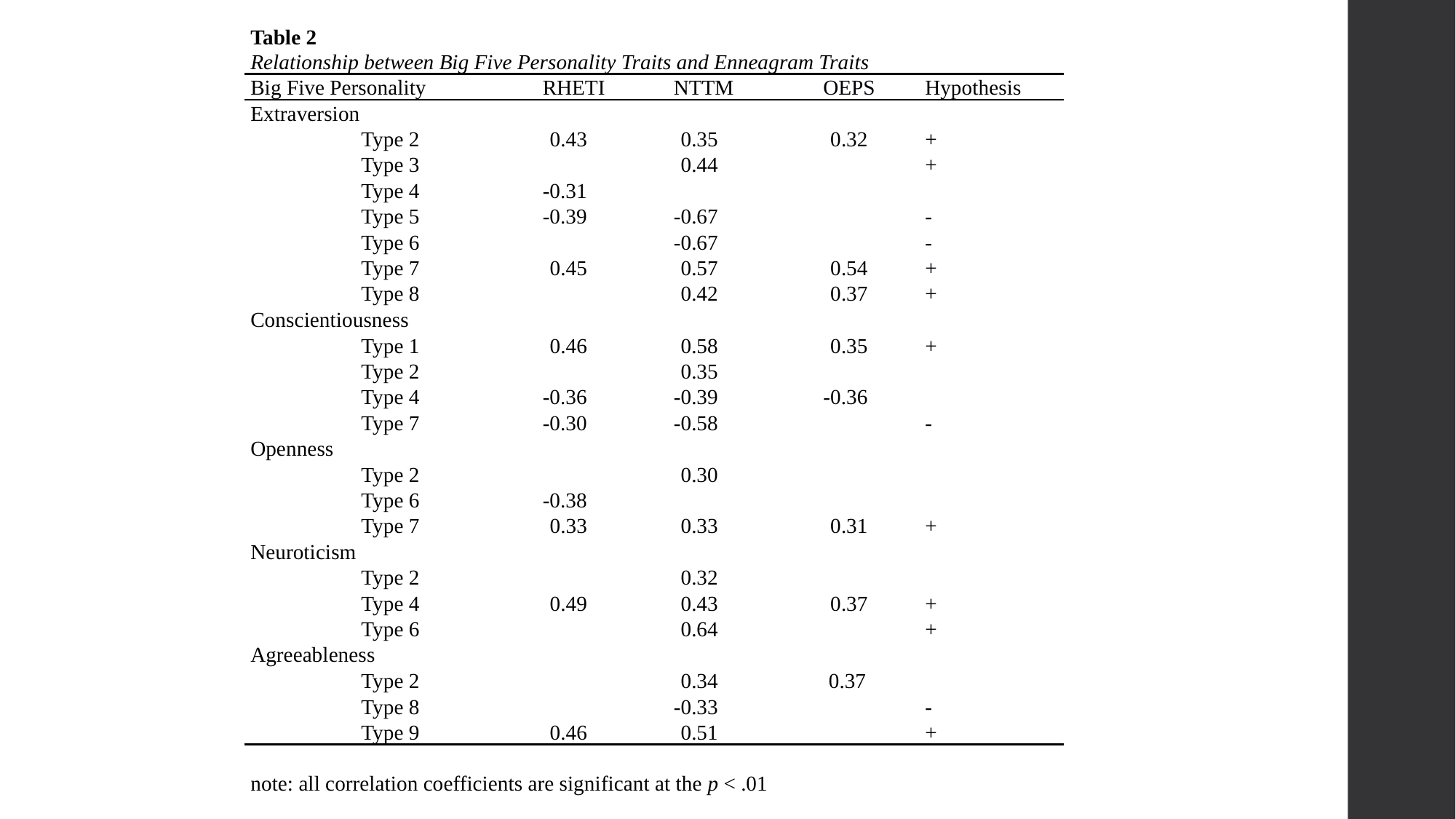

| Table 2 Relationship between Big Five Personality Traits and Enneagram Traits |  |  |  |  |
| --- | --- | --- | --- | --- |
| Big Five Personality | RHETI | NTTM | OEPS | Hypothesis |
| Extraversion |  |  |  |  |
| Type 2 | -0.43 | -0.35 | -0.32 | + |
| Type 3 |  | -0.44 |  | + |
| Type 4 | -0.31 |  |  |  |
| Type 5 | -0.39 | -0.67 |  | - |
| Type 6 |  | -0.67 |  | - |
| Type 7 | -0.45 | -0.57 | -0.54 | + |
| Type 8 |  | -0.42 | -0.37 | + |
| Conscientiousness |  |  |  |  |
| Type 1 | -0.46 | -0.58 | -0.35 | + |
| Type 2 |  | -0.35 |  |  |
| Type 4 | -0.36 | -0.39 | -0.36 |  |
| Type 7 | -0.30 | -0.58 |  | - |
| Openness |  |  |  |  |
| Type 2 |  | -0.30 |  |  |
| Type 6 | -0.38 |  |  |  |
| Type 7 | -0.33 | -0.33 | -0.31 | + |
| Neuroticism |  |  |  |  |
| Type 2 |  | -0.32 |  |  |
| Type 4 | -0.49 | -0.43 | -0.37 | + |
| Type 6 |  | -0.64 |  | + |
| Agreeableness |  |  |  |  |
| Type 2 |  | -0.34 | 0.37 |  |
| Type 8 |  | -0.33 |  | - |
| Type 9 | -0.46 | -0.51 |  | + |
| note: all correlation coefficients are significant at the p < .01 |  |  |  |  |